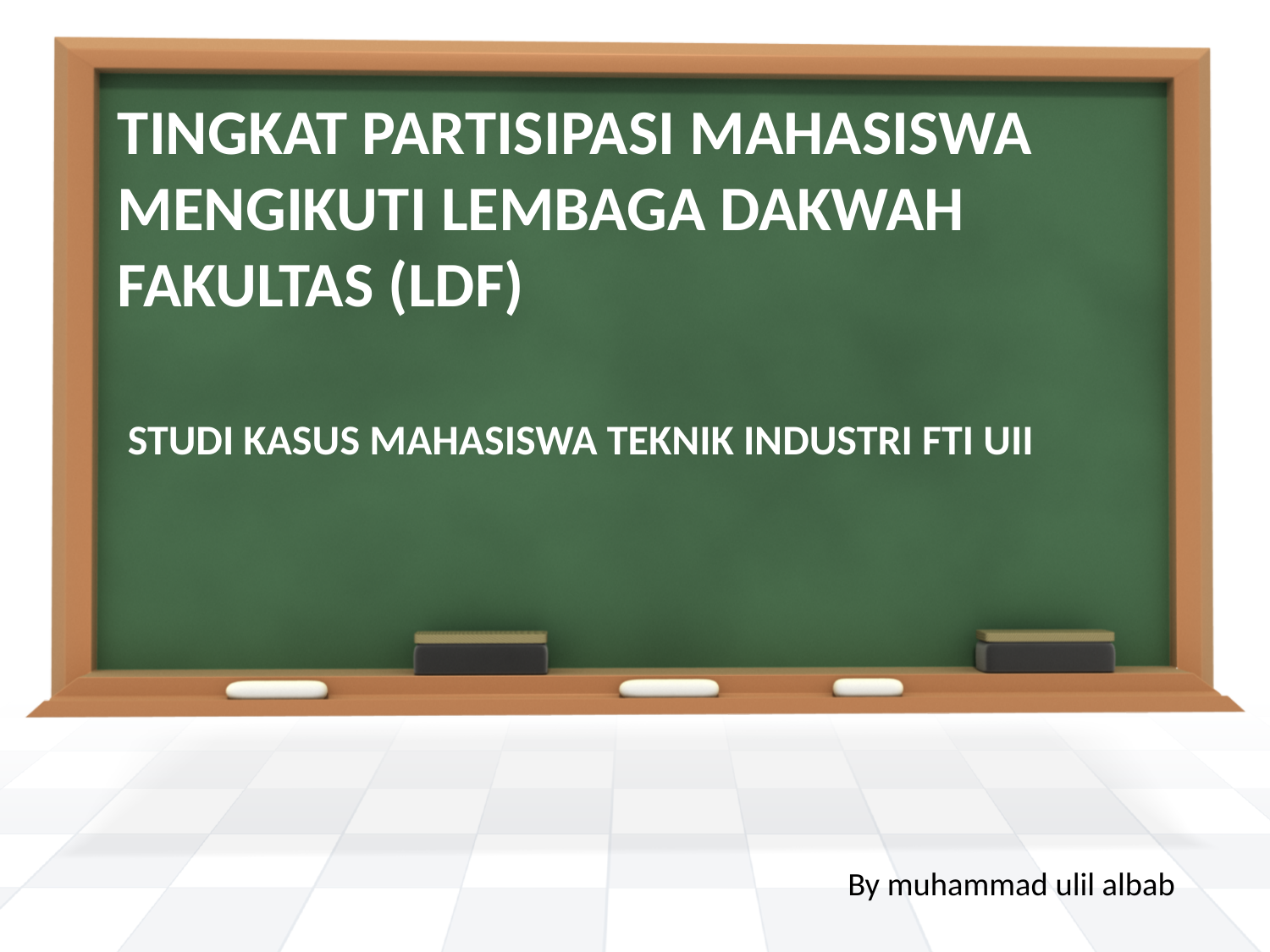

# tingkat Partisipasi mahasiswa mengikuti lembaga dakwah fakultas (LDF)
Studi kasus mahasiswa teknik industri FTI uii
By muhammad ulil albab